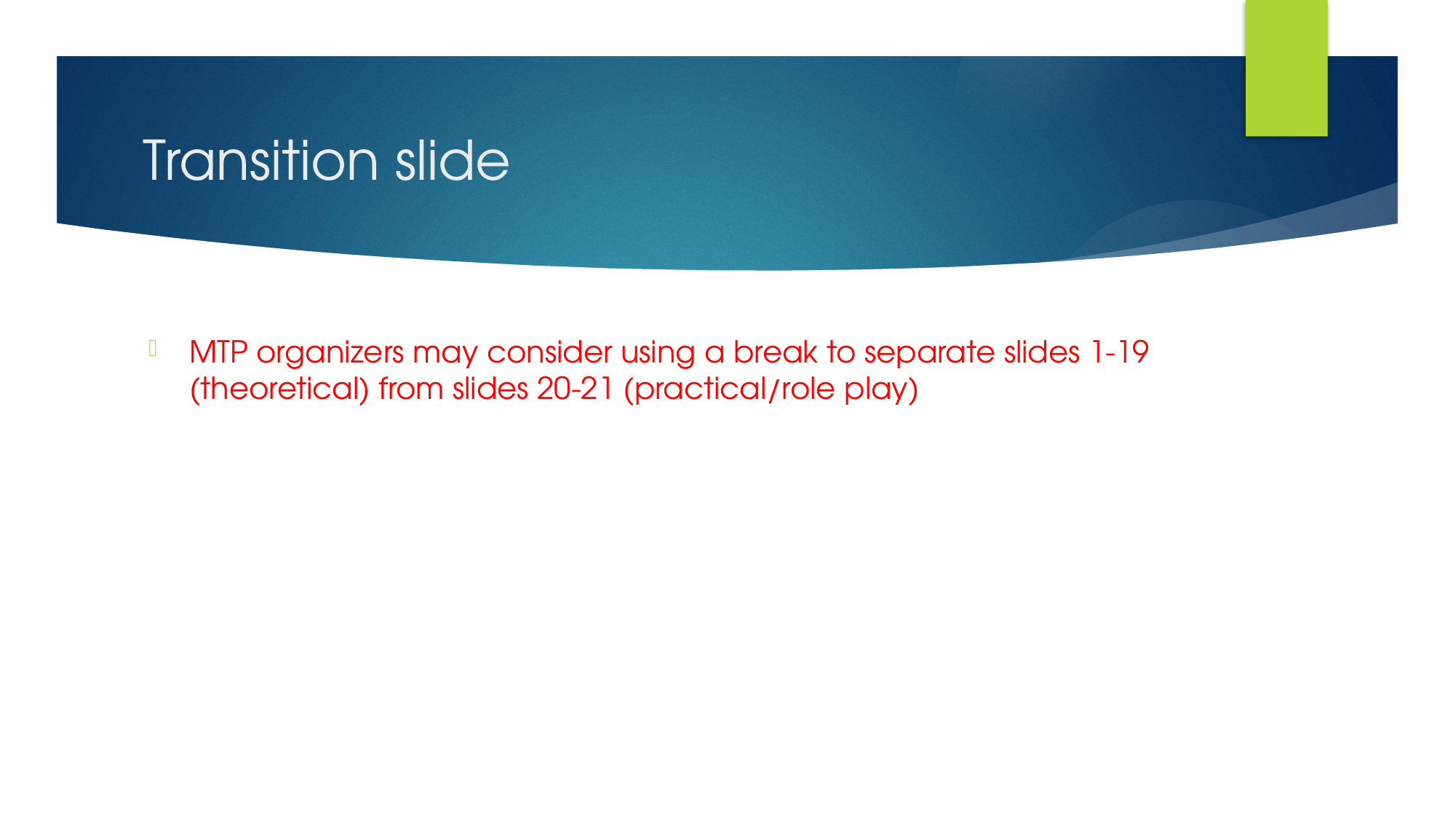

20
# Transition slide
MTP organizers may consider using a break to separate slides 1-19 (theoretical) from slides 20-21 (practical/role play)